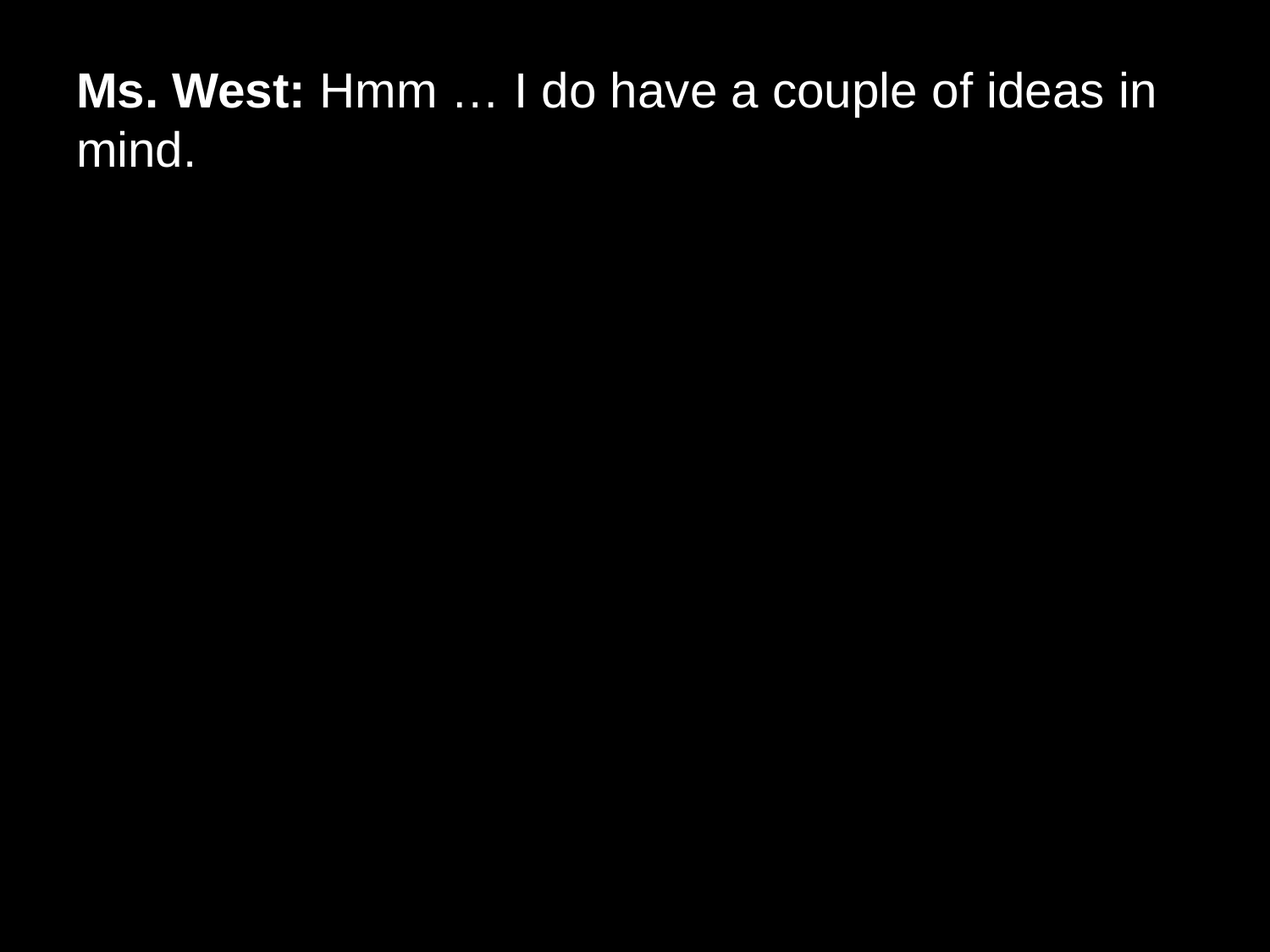

# Ms. West: Hmm … I do have a couple of ideas in mind.